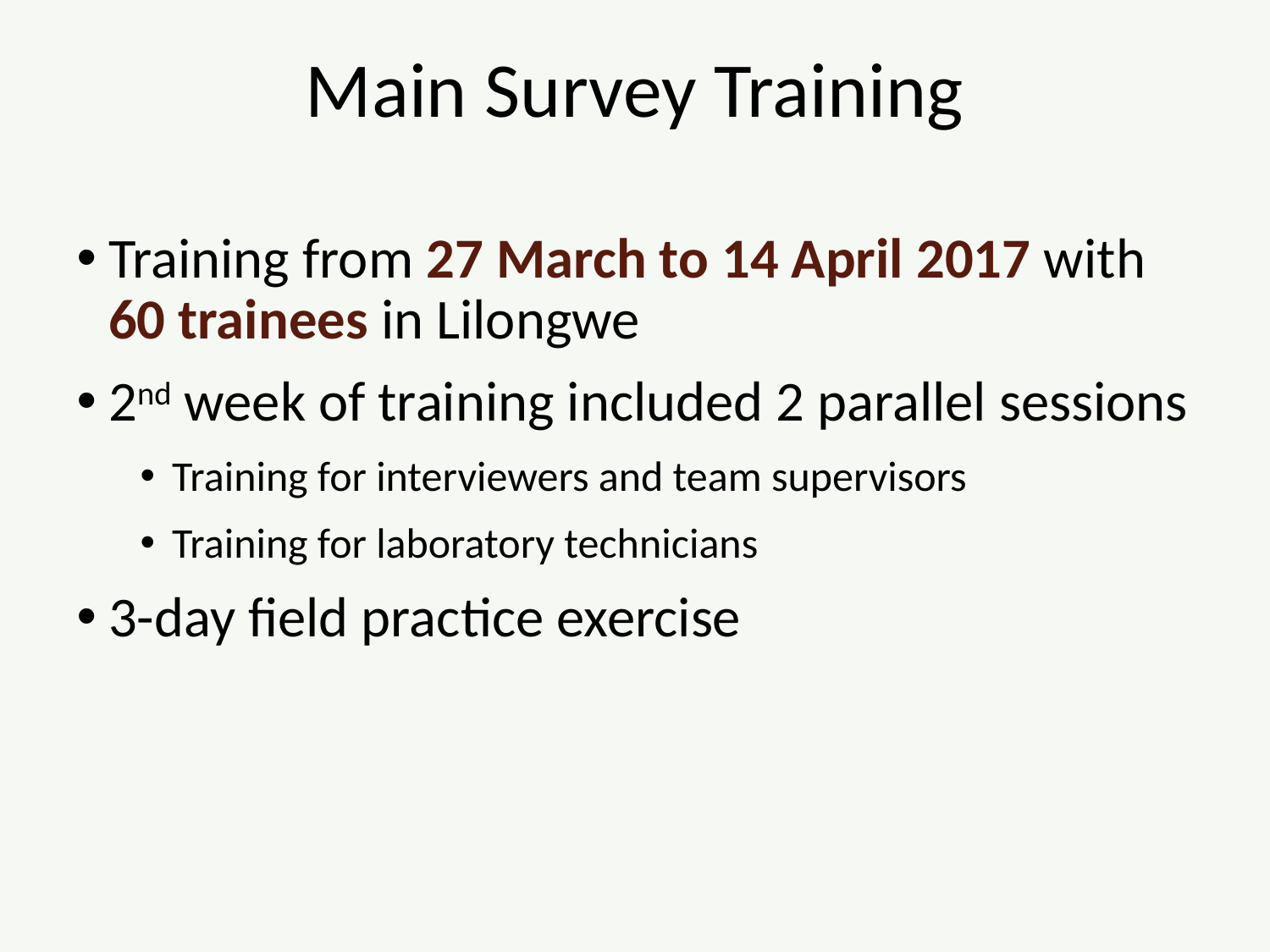

# Main Survey Training
Training from 27 March to 14 April 2017 with 60 trainees in Lilongwe
2nd week of training included 2 parallel sessions
Training for interviewers and team supervisors
Training for laboratory technicians
3-day field practice exercise